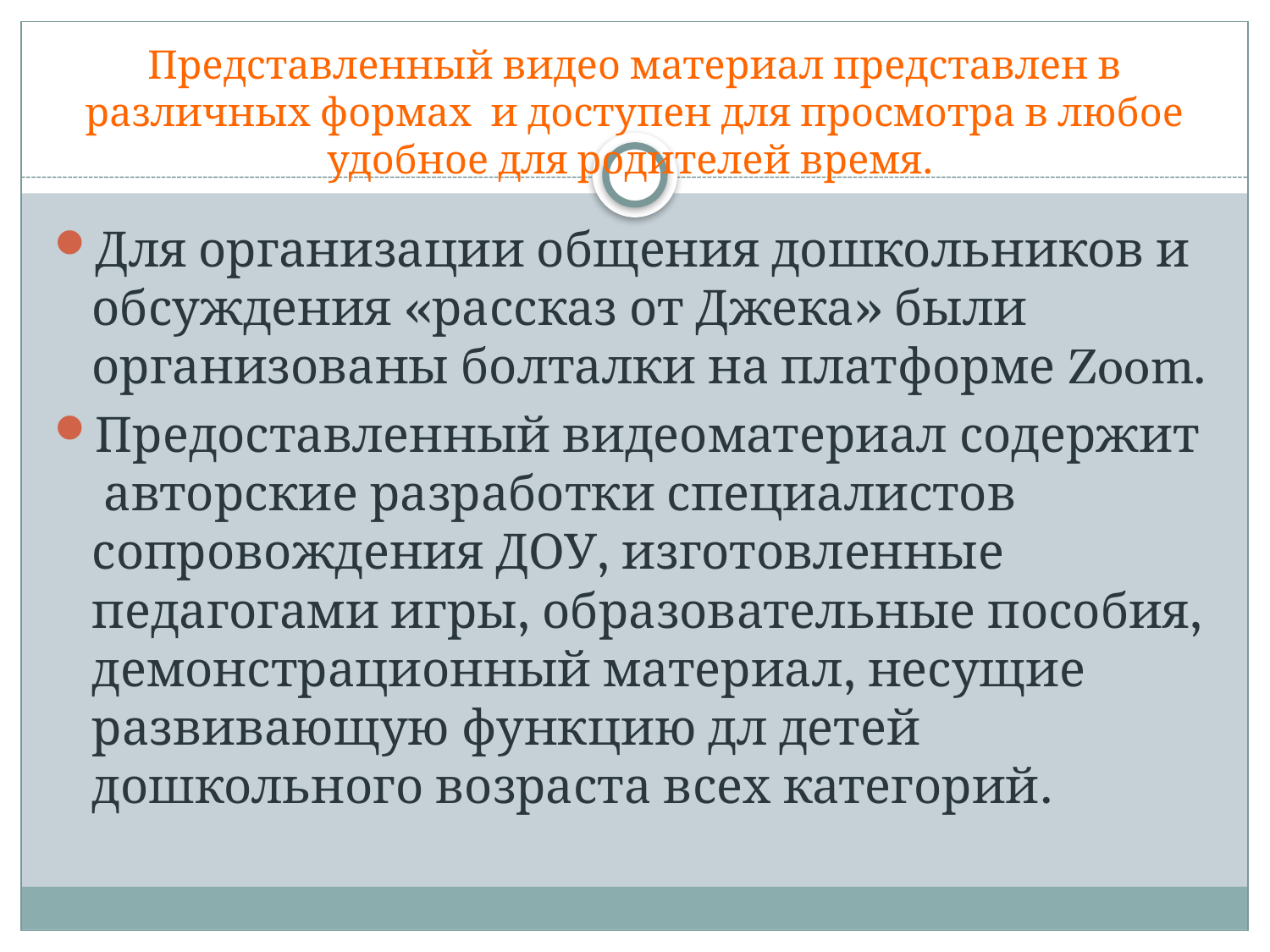

# Представленный видео материал представлен в различных формах  и доступен для просмотра в любое удобное для родителей время.
Для организации общения дошкольников и обсуждения «рассказ от Джека» были организованы болталки на платформе Zoom.
Предоставленный видеоматериал содержит  авторские разработки специалистов сопровождения ДОУ, изготовленные педагогами игры, образовательные пособия, демонстрационный материал, несущие развивающую функцию дл детей дошкольного возраста всех категорий.